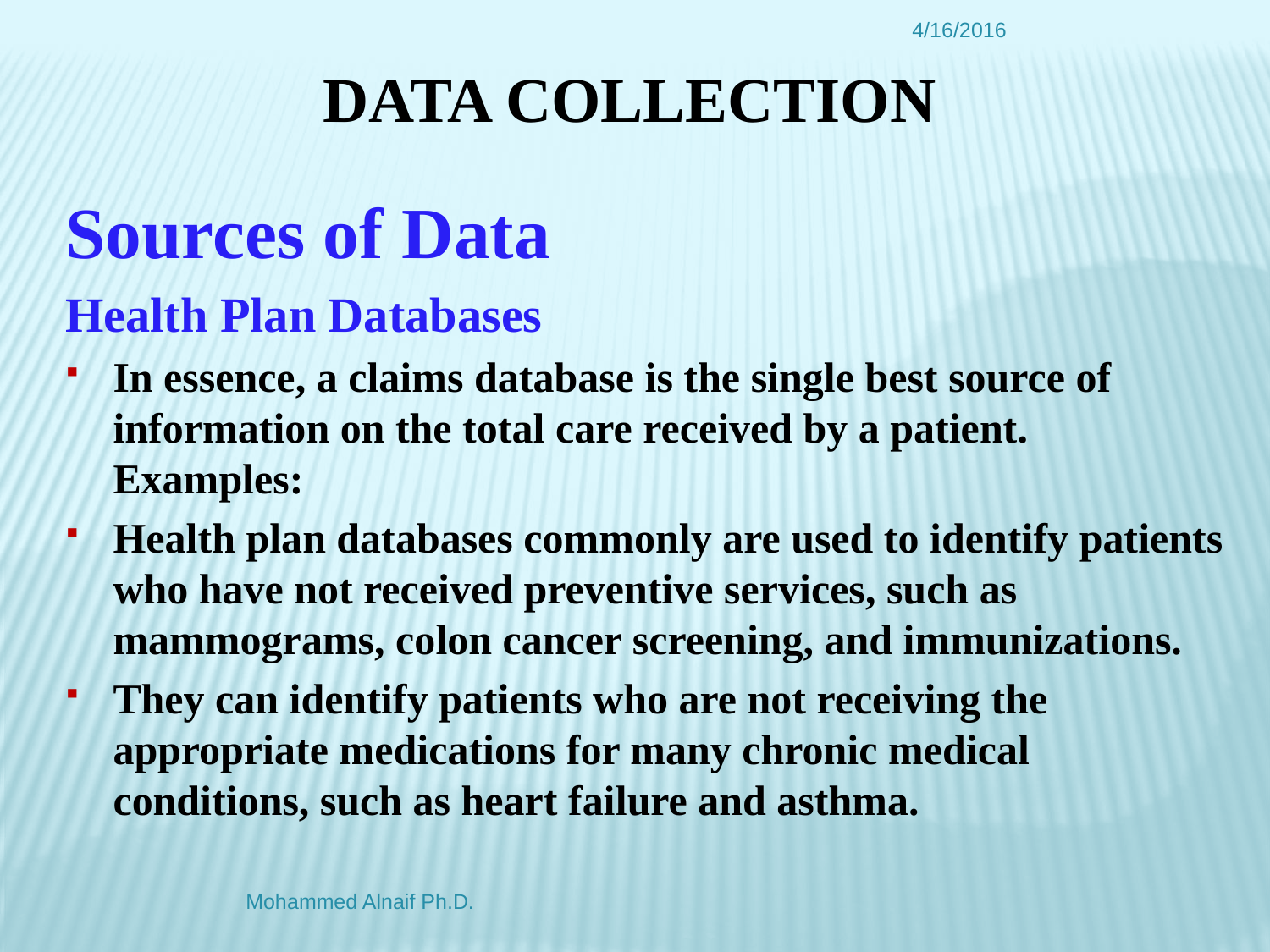

4/16/2016
# Data Collection
Sources of Data
Health Plan Databases
In essence, a claims database is the single best source of information on the total care received by a patient. Examples:
Health plan databases commonly are used to identify patients who have not received preventive services, such as mammograms, colon cancer screening, and immunizations.
They can identify patients who are not receiving the appropriate medications for many chronic medical conditions, such as heart failure and asthma.
Mohammed Alnaif Ph.D.
55